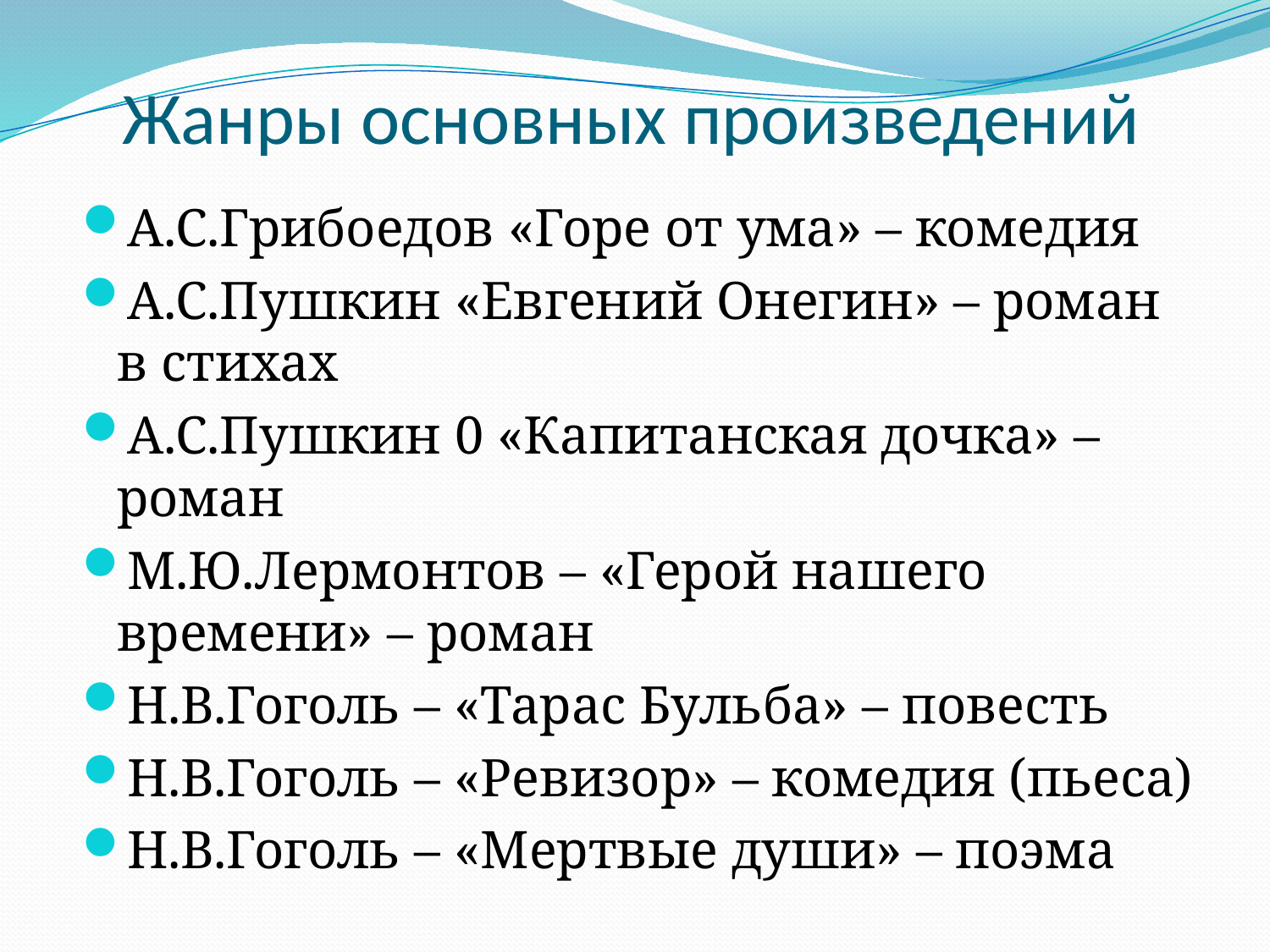

# Жанры основных произведений
А.С.Грибоедов «Горе от ума» – комедия
А.С.Пушкин «Евгений Онегин» – роман в стихах
А.С.Пушкин 0 «Капитанская дочка» – роман
М.Ю.Лермонтов – «Герой нашего времени» – роман
Н.В.Гоголь – «Тарас Бульба» – повесть
Н.В.Гоголь – «Ревизор» – комедия (пьеса)
Н.В.Гоголь – «Мертвые души» – поэма